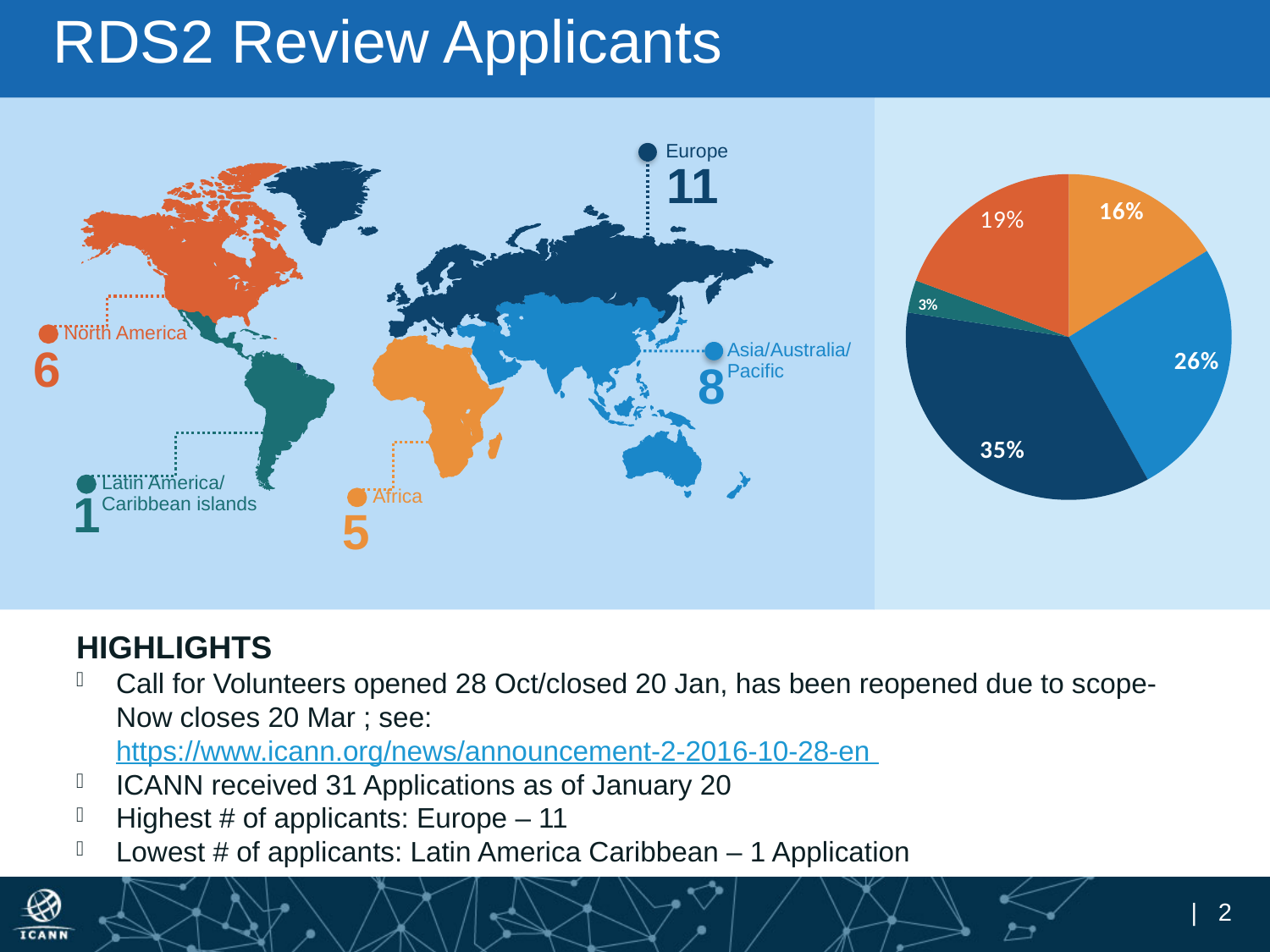

# RDS2 Review Applicants

Europe

11

North America

Asia/Australia/
Pacific

6
8
Latin America/
Caribbean islands

Africa

1
5

### Chart

| Category | Applicants |
|---|---|
| AF | 5.0 |
| AP | 8.0 |
| EUR | 11.0 |
| LAC | 1.0 |
| NA | 6.0 |
HIGHLIGHTS
Call for Volunteers opened 28 Oct/closed 20 Jan, has been reopened due to scope- Now closes 20 Mar ; see: https://www.icann.org/news/announcement-2-2016-10-28-en
ICANN received 31 Applications as of January 20
Highest # of applicants: Europe – 11
Lowest # of applicants: Latin America Caribbean – 1 Application